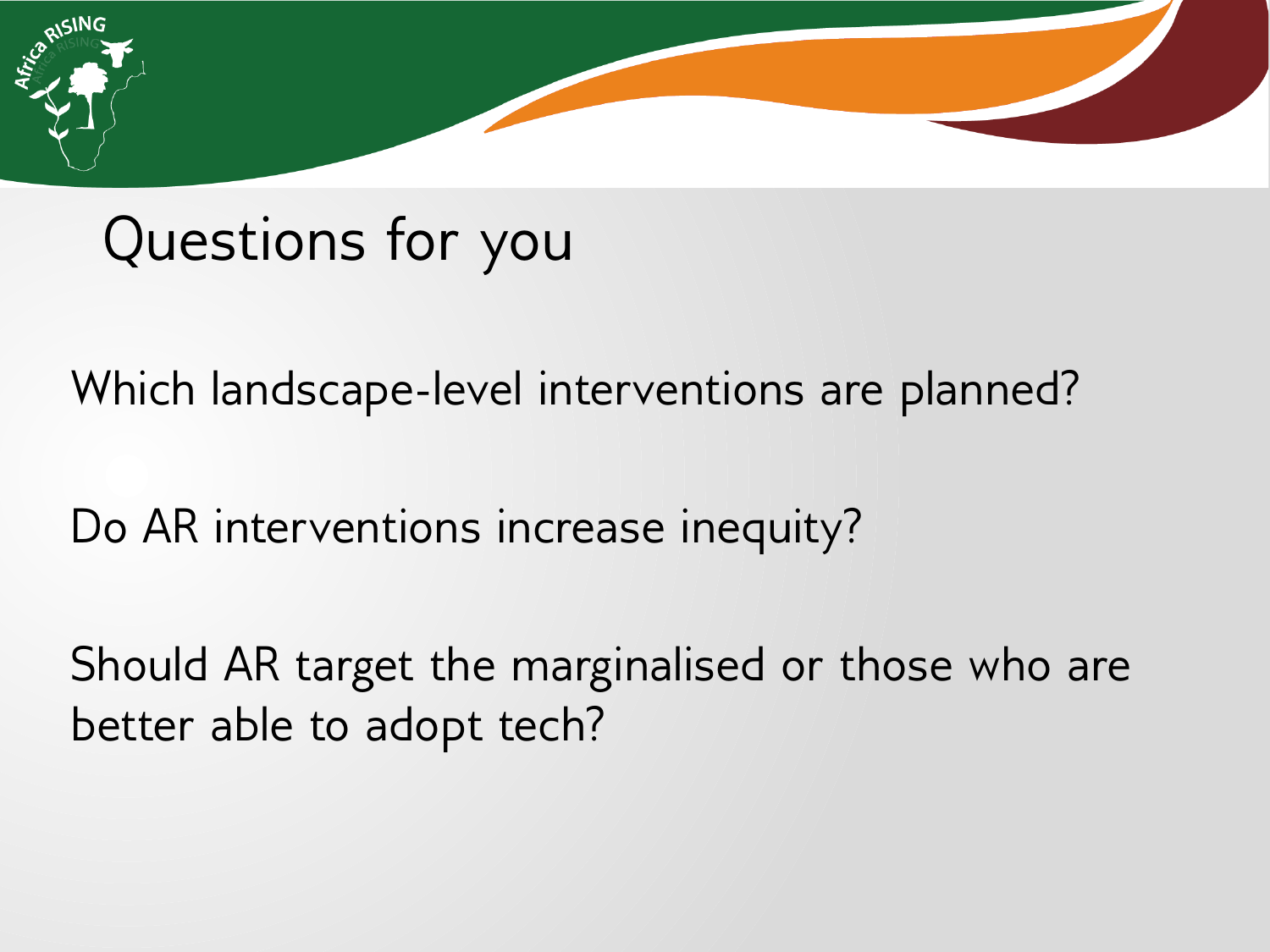

Questions for you
Which landscape-level interventions are planned?

Do AR interventions increase inequity?

Should AR target the marginalised or those who are better able to adopt tech?